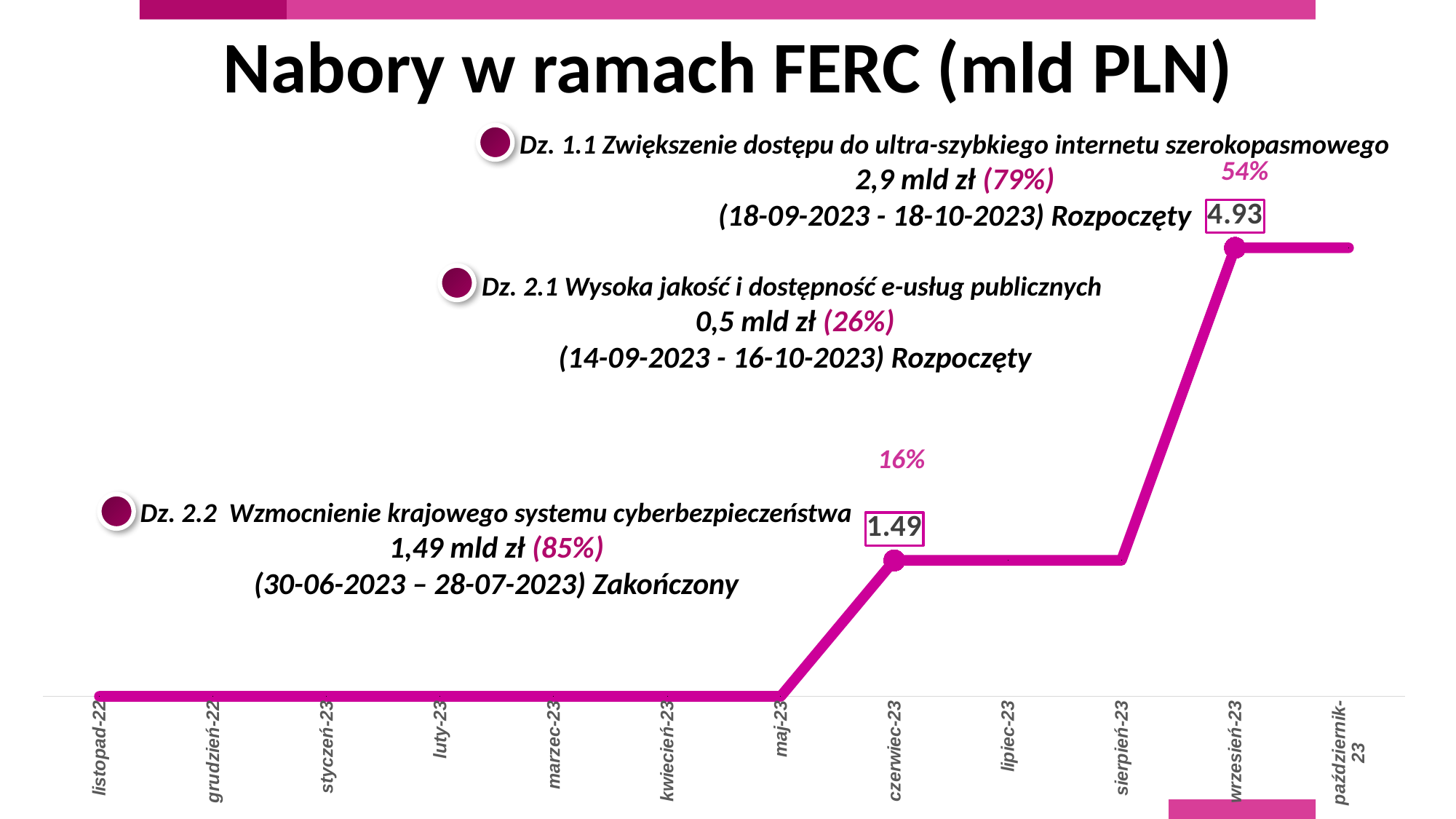

Nabory w ramach FERC (mld PLN)
#
Dz. 1.1 Zwiększenie dostępu do ultra-szybkiego internetu szerokopasmowego
2,9 mld zł (79%)
(18-09-2023 - 18-10-2023) Rozpoczęty

### Chart

| Category |  |
|---|---|
| listopad-22 | 0.0 |
| grudzień-22 | 0.0 |
| styczeń-23 | 0.0 |
| luty-23 | 0.0 |
| marzec-23 | 0.0 |
| kwiecień-23 | 0.0 |
| maj-23 | 0.0 |
| czerwiec-23 | 1.49400000000099 |
| lipiec-23 | 1.49400000000099 |
| sierpień-23 | 1.49400000000099 |
| wrzesień-23 | 4.929109997008428 |
| październik-23 | 4.929109997008428 |
54%
Dz. 2.1 Wysoka jakość i dostępność e-usług publicznych
0,5 mld zł (26%)
(14-09-2023 - 16-10-2023) Rozpoczęty
16%

Dz. 2.2  Wzmocnienie krajowego systemu cyberbezpieczeństwa
1,49 mld zł (85%)
(30-06-2023 – 28-07-2023) Zakończony